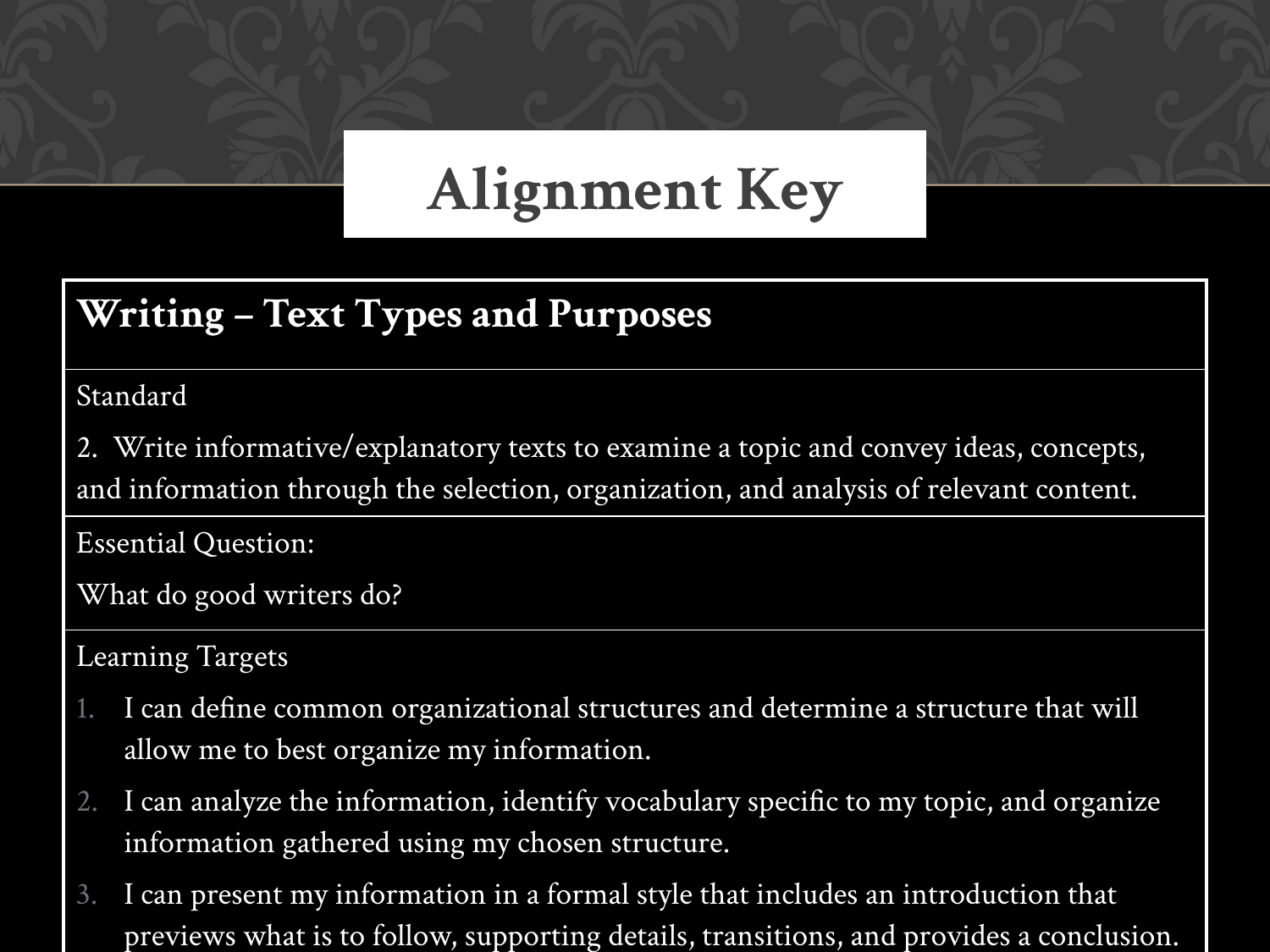

# Alignment Key
| Writing – Text Types and Purposes |
| --- |
| Standard 2. Write informative/explanatory texts to examine a topic and convey ideas, concepts, and information through the selection, organization, and analysis of relevant content. |
| Essential Question: What do good writers do? |
| Learning Targets I can define common organizational structures and determine a structure that will allow me to best organize my information. I can analyze the information, identify vocabulary specific to my topic, and organize information gathered using my chosen structure. I can present my information in a formal style that includes an introduction that previews what is to follow, supporting details, transitions, and provides a conclusion. |